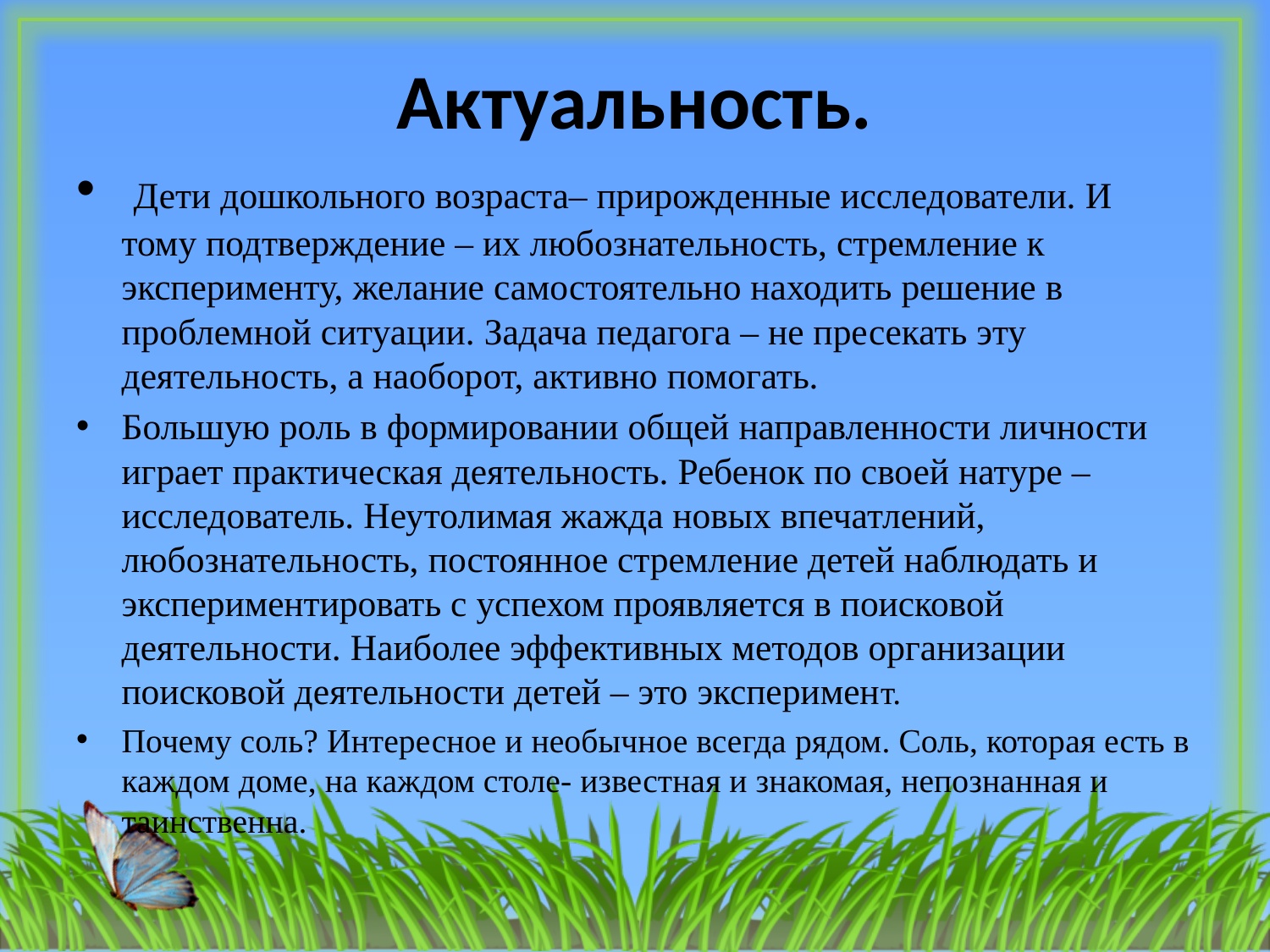

# Актуальность.
 Дети дошкольного возраста– прирожденные исследователи. И тому подтверждение – их любознательность, стремление к эксперименту, желание самостоятельно находить решение в проблемной ситуации. Задача педагога – не пресекать эту деятельность, а наоборот, активно помогать.
Большую роль в формировании общей направленности личности играет практическая деятельность. Ребенок по своей натуре – исследователь. Неутолимая жажда новых впечатлений, любознательность, постоянное стремление детей наблюдать и экспериментировать с успехом проявляется в поисковой деятельности. Наиболее эффективных методов организации поисковой деятельности детей – это эксперимент.
Почему соль? Интересное и необычное всегда рядом. Соль, которая есть в каждом доме, на каждом столе- известная и знакомая, непознанная и таинственна.